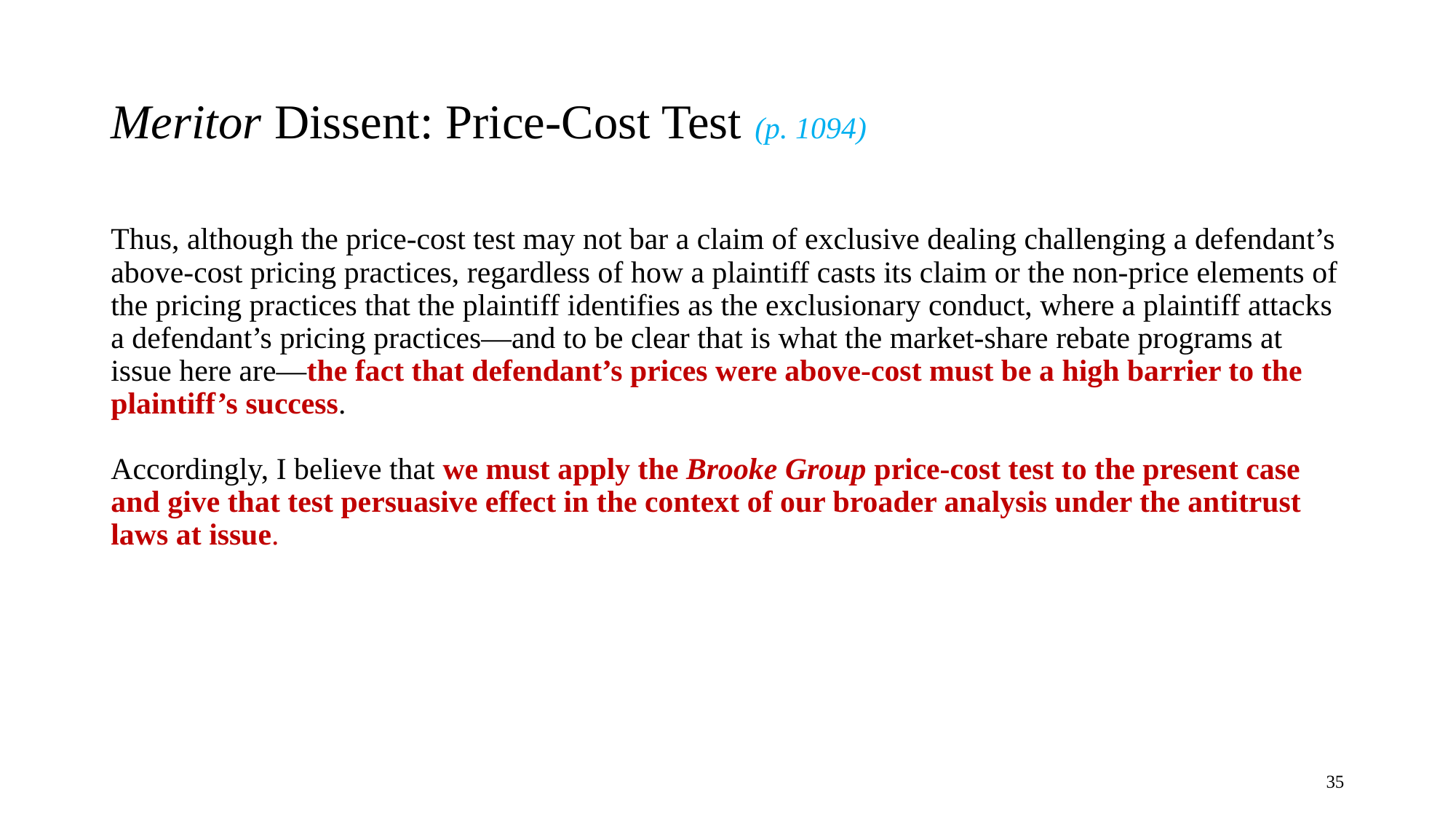

# Meritor Dissent: Price-Cost Test (p. 1094)
Thus, although the price-cost test may not bar a claim of exclusive dealing challenging a defendant’s above-cost pricing practices, regardless of how a plaintiff casts its claim or the non-price elements of the pricing practices that the plaintiff identifies as the exclusionary conduct, where a plaintiff attacks a defendant’s pricing practices—and to be clear that is what the market-share rebate programs at issue here are—the fact that defendant’s prices were above-cost must be a high barrier to the plaintiff’s success.
Accordingly, I believe that we must apply the Brooke Group price-cost test to the present case and give that test persuasive effect in the context of our broader analysis under the antitrust laws at issue.

35